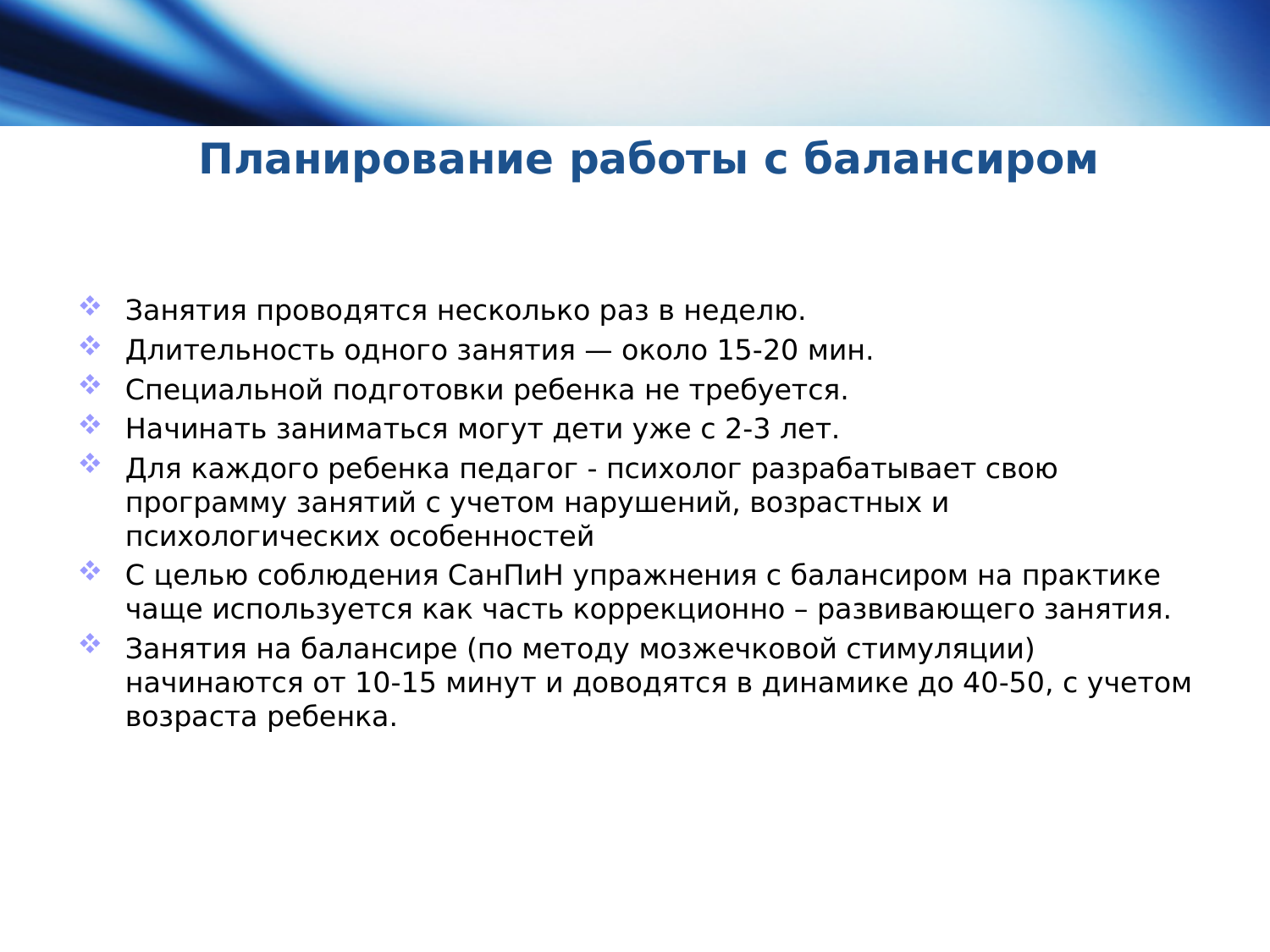

# Планирование работы с балансиром
Занятия проводятся несколько раз в неделю.
Длительность одного занятия — около 15-20 мин.
Специальной подготовки ребенка не требуется.
Начинать заниматься могут дети уже с 2-3 лет.
Для каждого ребенка педагог - психолог разрабатывает свою программу занятий с учетом нарушений, возрастных и психологических особенностей
С целью соблюдения СанПиН упражнения с балансиром на практике чаще используется как часть коррекционно – развивающего занятия.
Занятия на балансире (по методу мозжечковой стимуляции) начинаются от 10-15 минут и доводятся в динамике до 40-50, с учетом возраста ребенка.